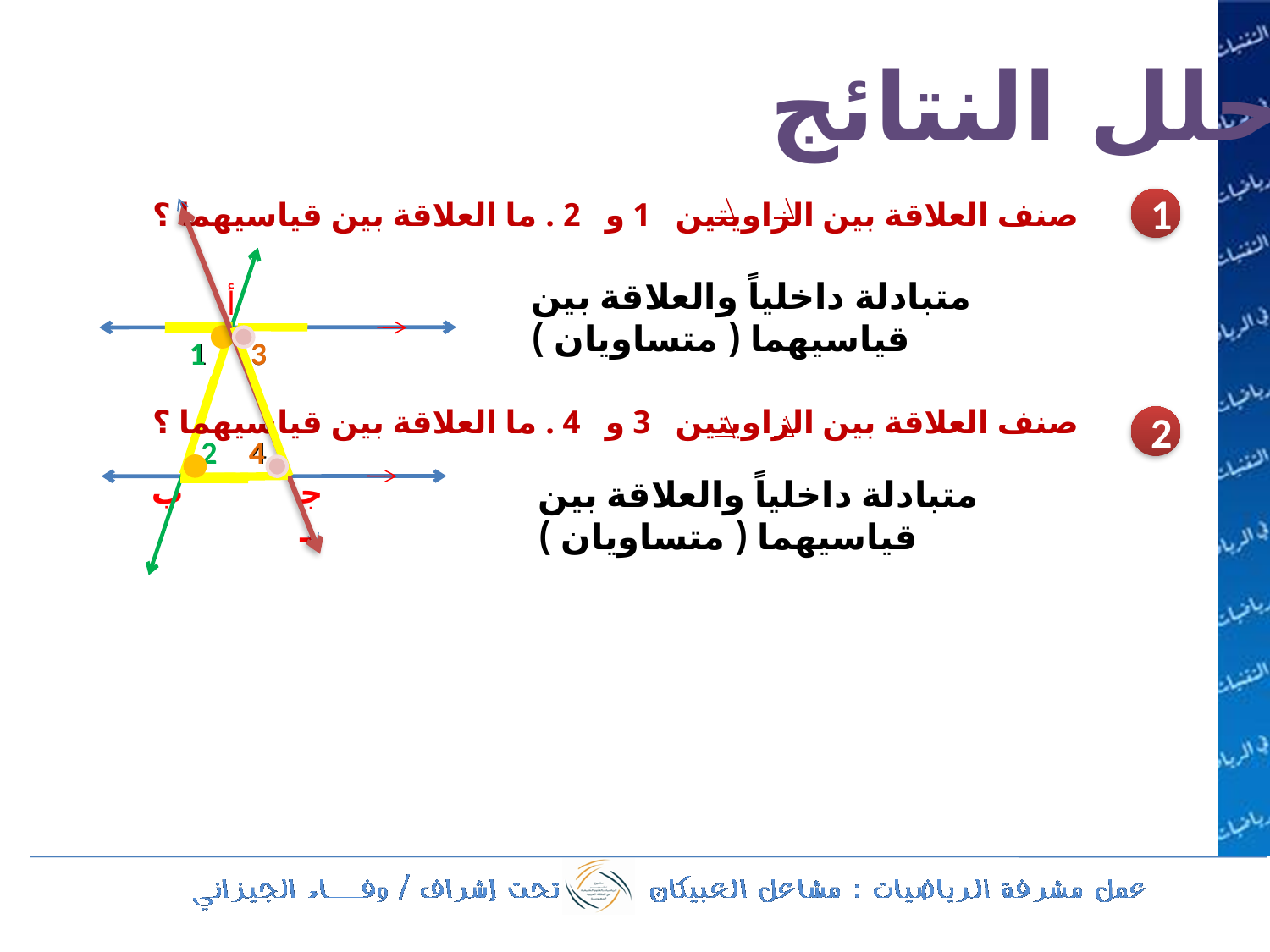

حلل النتائج
1
صنف العلاقة بين الزاويتين   1 و   2 . ما العلاقة بين قياسيهما ؟
متبادلة داخلياً والعلاقة بين قياسيهما ( متساويان )
أ

1
1
3
3
3
صنف العلاقة بين الزاويتين   3 و   4 . ما العلاقة بين قياسيهما ؟
2
2
2
4
4

ب
جـ
متبادلة داخلياً والعلاقة بين قياسيهما ( متساويان )